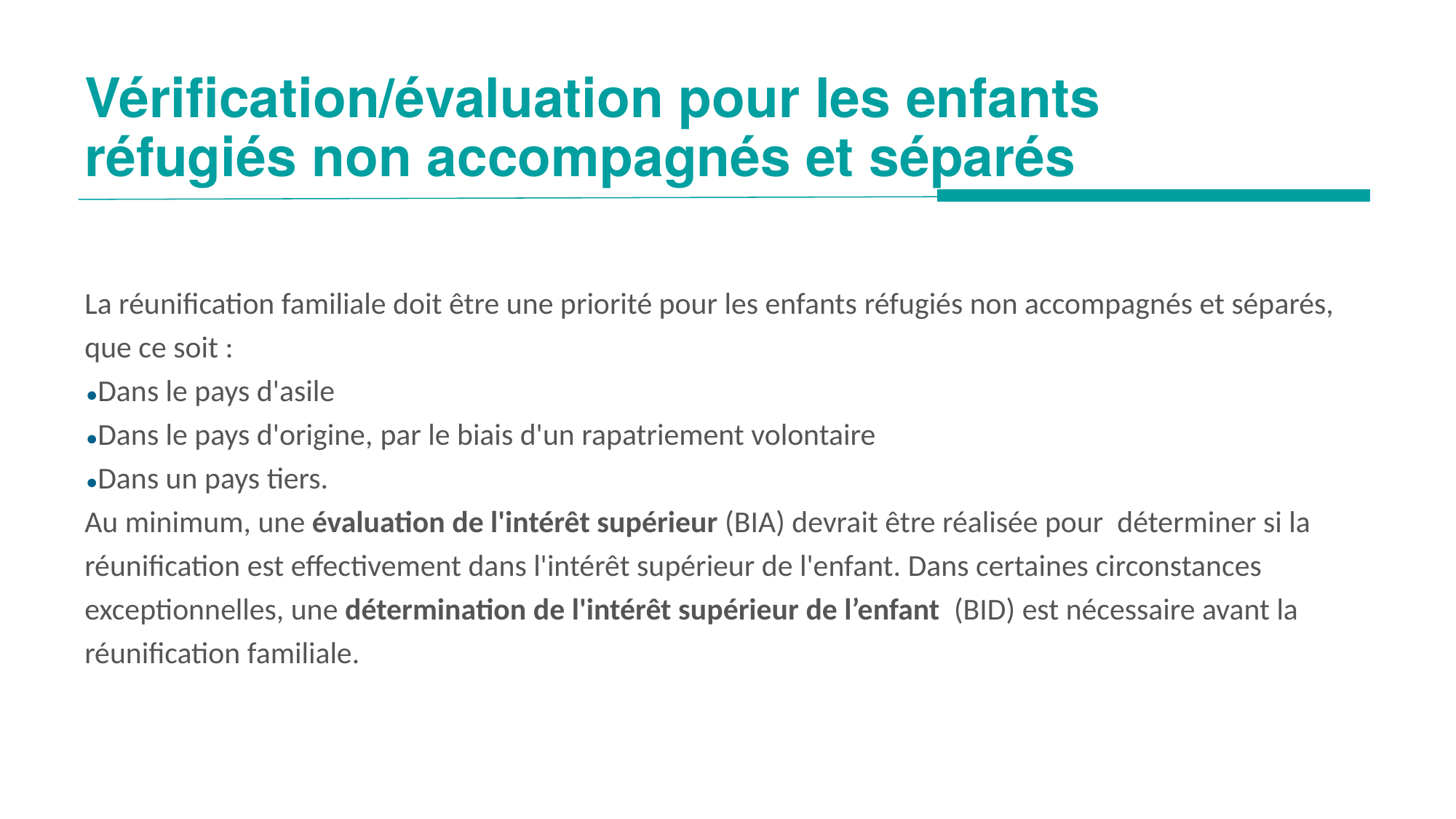

# Vérification/évaluation pour les enfants réfugiés non accompagnés et séparés

La réunification familiale doit être une priorité pour les enfants réfugiés non accompagnés et séparés,
que ce soit :
●Dans le pays d'asile
●Dans le pays d'origine, par le biais d'un rapatriement volontaire
●Dans un pays tiers.
Au minimum, une évaluation de l'intérêt supérieur (BIA) devrait être réalisée pour  déterminer si la réunification est effectivement dans l'intérêt supérieur de l'enfant. Dans certaines circonstances exceptionnelles, une détermination de l'intérêt supérieur de l’enfant  (BID) est nécessaire avant la réunification familiale.